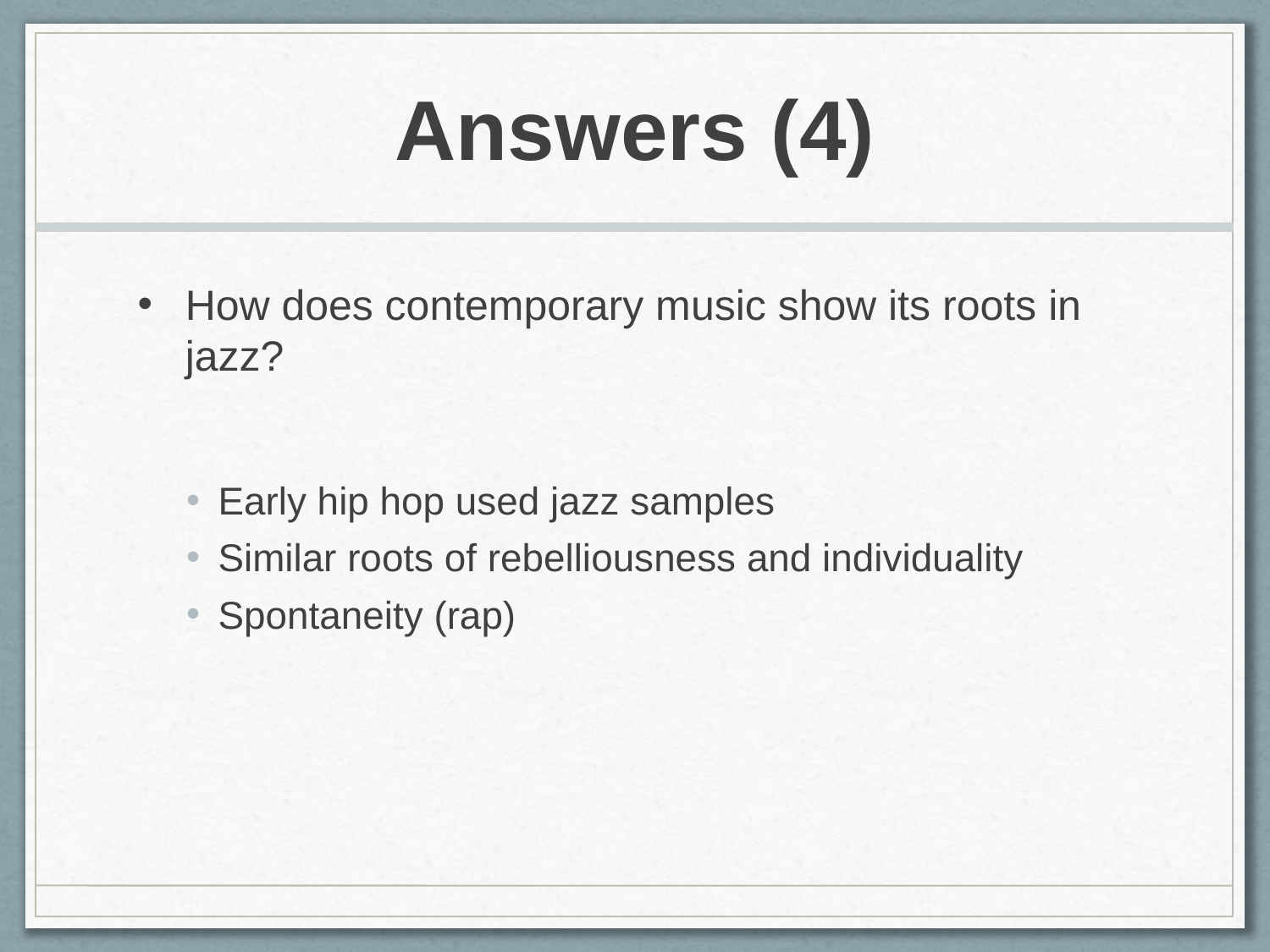

# Answers (4)
How does contemporary music show its roots in jazz?

Early hip hop used jazz samples
Similar roots of rebelliousness and individuality
Spontaneity (rap)